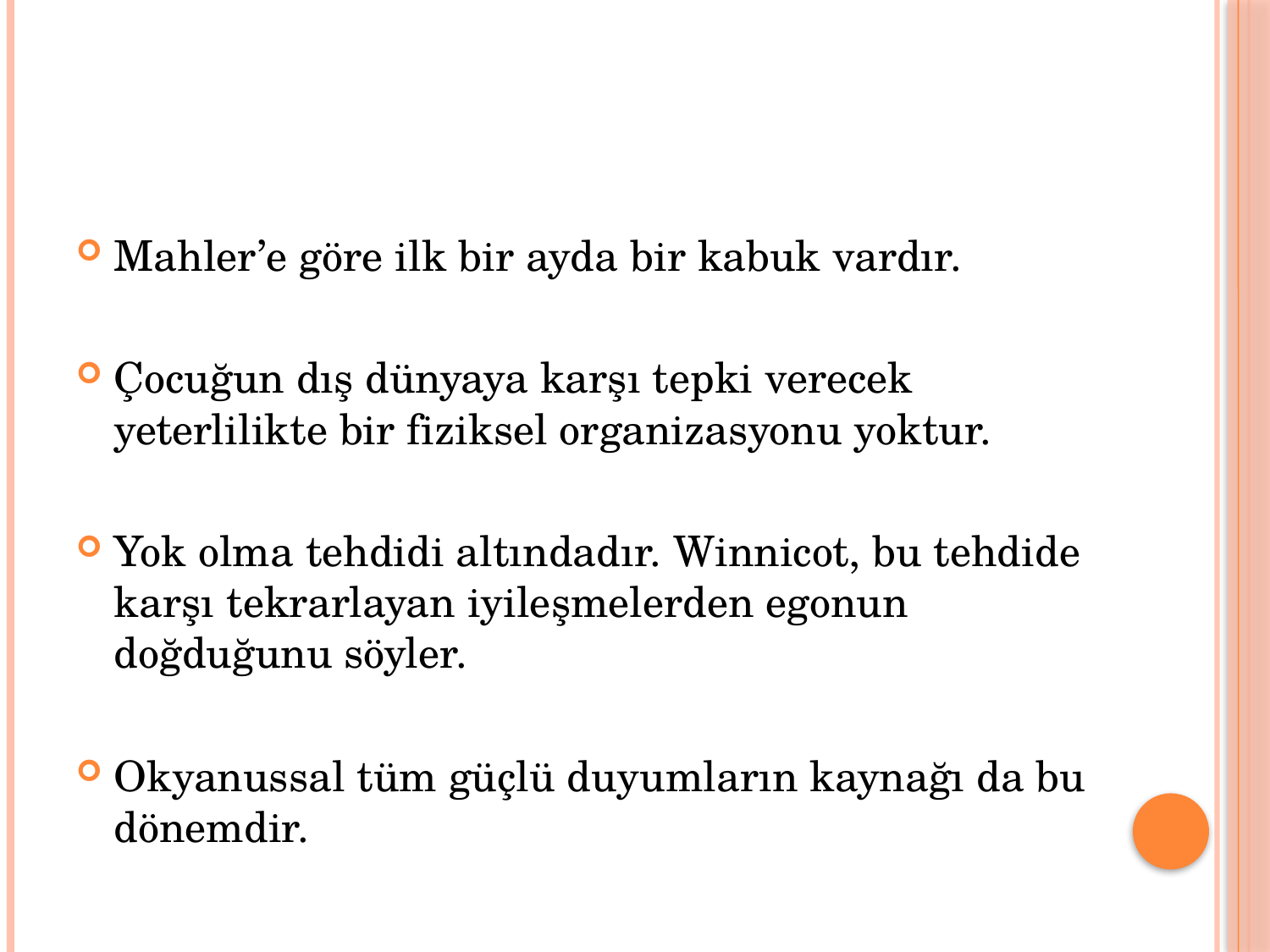

Mahler’e göre ilk bir ayda bir kabuk vardır.

Çocuğun dış dünyaya karşı tepki verecek yeterlilikte bir fiziksel organizasyonu yoktur.

Yok olma tehdidi altındadır. Winnicot, bu tehdide karşı tekrarlayan iyileşmelerden egonun doğduğunu söyler.

Okyanussal tüm güçlü duyumların kaynağı da bu dönemdir.